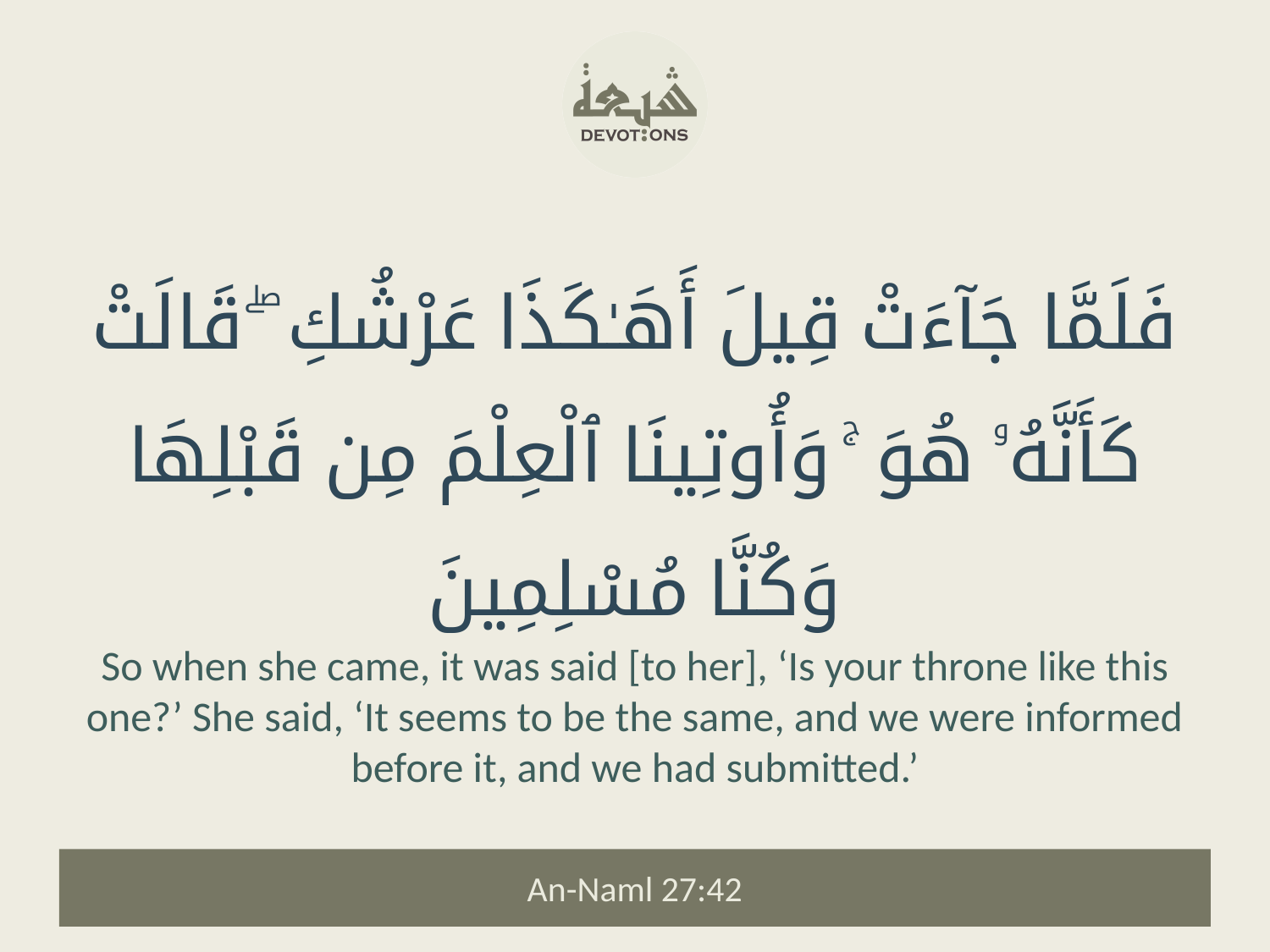

فَلَمَّا جَآءَتْ قِيلَ أَهَـٰكَذَا عَرْشُكِ ۖ قَالَتْ كَأَنَّهُۥ هُوَ ۚ وَأُوتِينَا ٱلْعِلْمَ مِن قَبْلِهَا وَكُنَّا مُسْلِمِينَ
So when she came, it was said [to her], ‘Is your throne like this one?’ She said, ‘It seems to be the same, and we were informed before it, and we had submitted.’
An-Naml 27:42